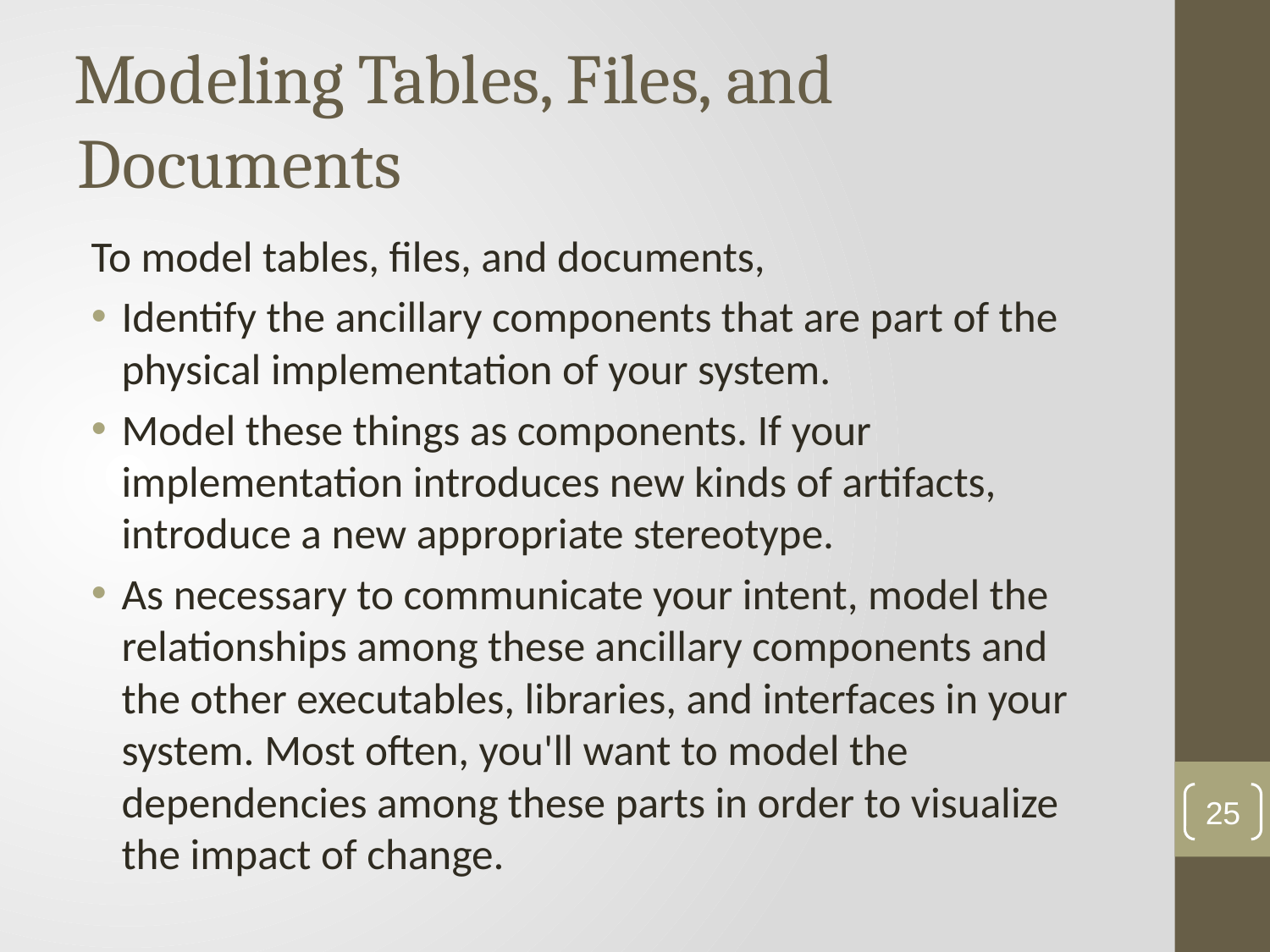

# Modeling Tables, Files, and Documents
To model tables, files, and documents,
Identify the ancillary components that are part of the physical implementation of your system.
Model these things as components. If your implementation introduces new kinds of artifacts, introduce a new appropriate stereotype.
As necessary to communicate your intent, model the relationships among these ancillary components and the other executables, libraries, and interfaces in your system. Most often, you'll want to model the dependencies among these parts in order to visualize the impact of change.
25